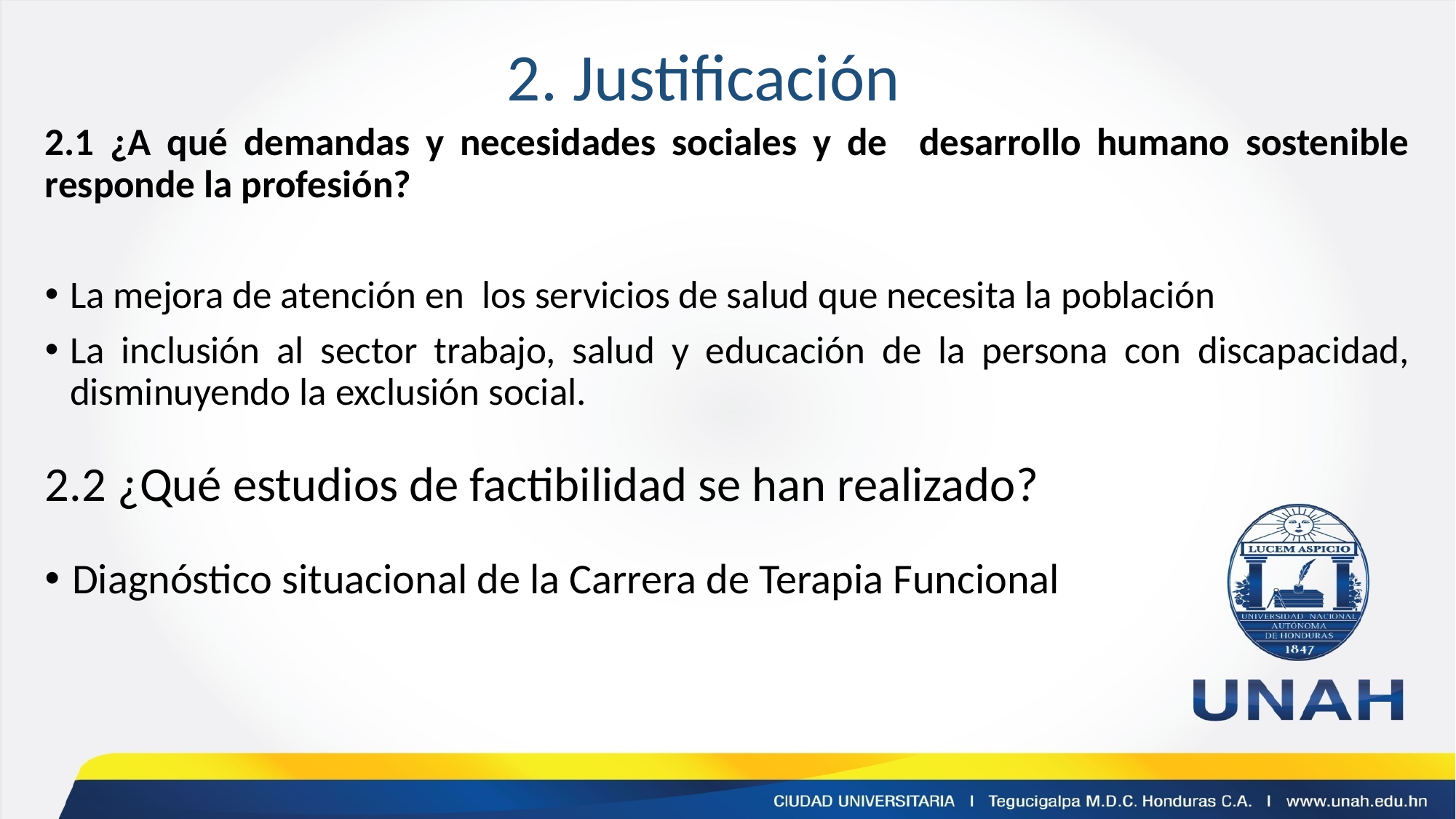

# 2. Justificación
2.1 ¿A qué demandas y necesidades sociales y de  desarrollo humano sostenible responde la profesión?

La mejora de atención en  los servicios de salud que necesita la población
La inclusión al sector trabajo, salud y educación de la persona con discapacidad, disminuyendo la exclusión social.

2.2 ¿Qué estudios de factibilidad se han realizado?
Diagnóstico situacional de la Carrera de Terapia Funcional